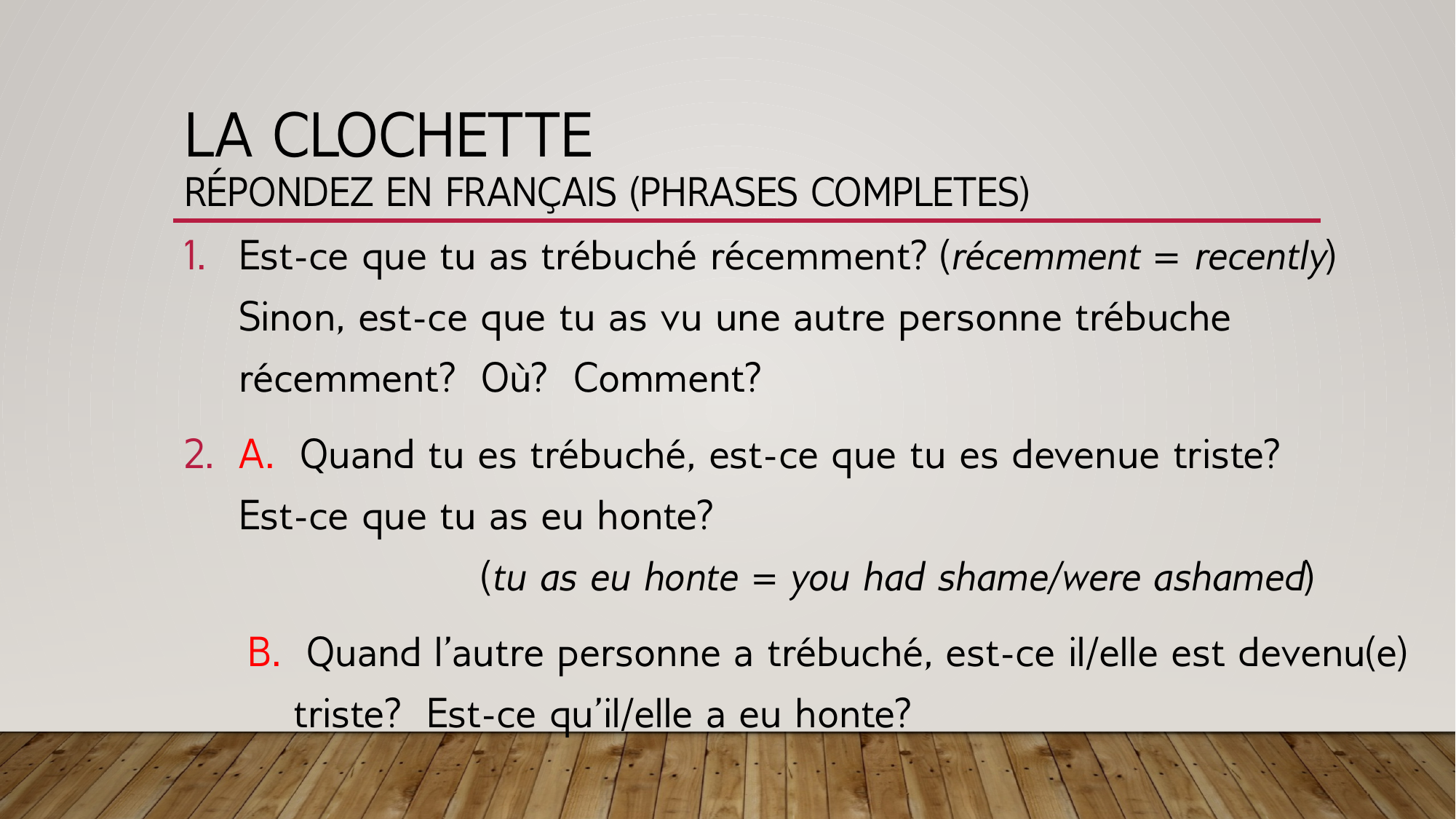

# LA CLOCHETTE répondez en français (phrases completes)
Est-ce que tu as trébuché récemment? (récemment = recently)
Sinon, est-ce que tu as vu une autre personne trébuche récemment?  Où?  Comment?
A.  Quand tu es trébuché, est-ce que tu es devenue triste?
Est-ce que tu as eu honte?
                   (tu as eu honte = you had shame/were ashamed)
     B.  Quand l’autre personne a trébuché, est-ce il/elle est devenu(e)       	triste?  Est-ce qu’il/elle a eu honte?